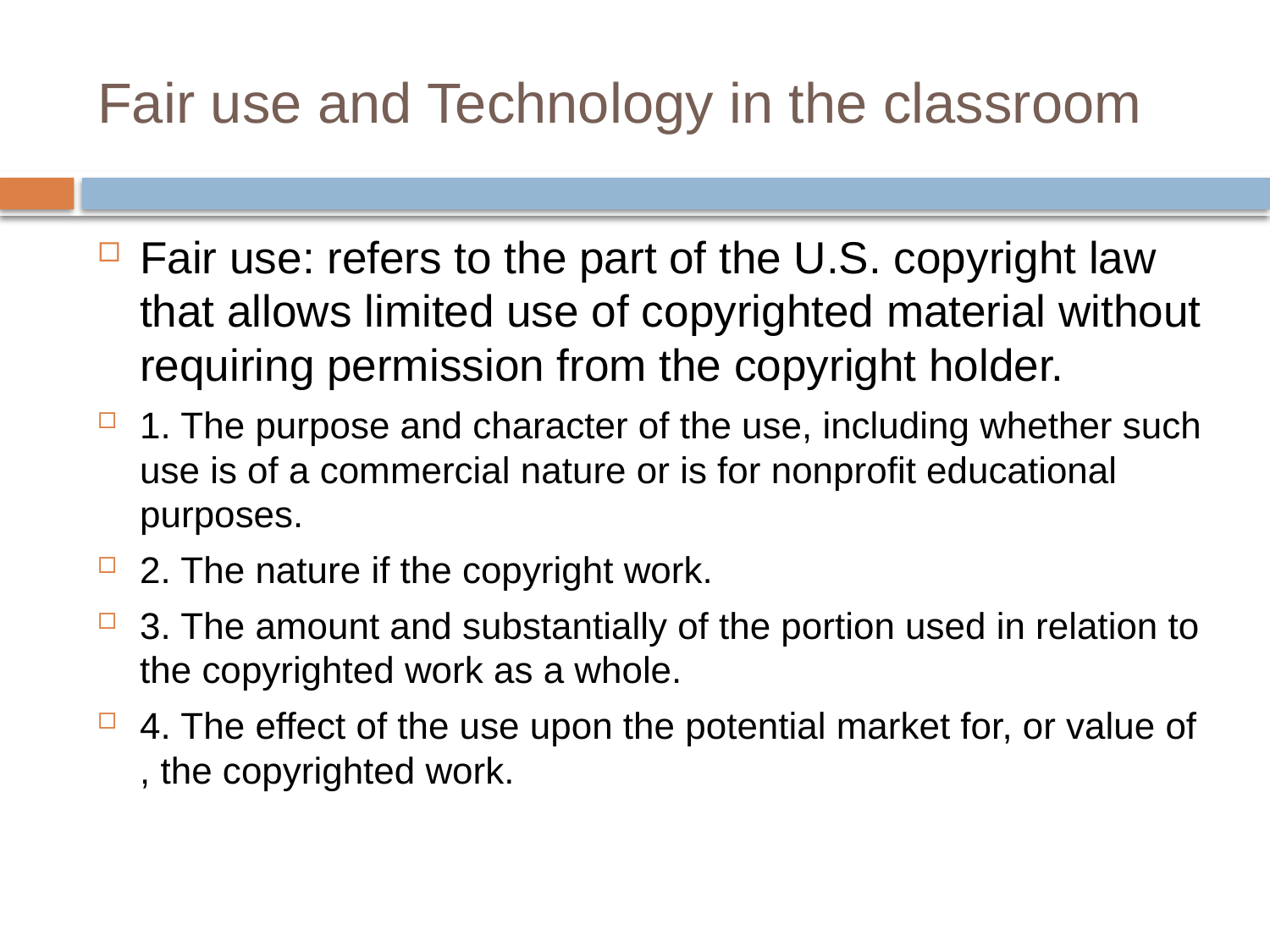

# Fair use and Technology in the classroom
Fair use: refers to the part of the U.S. copyright law that allows limited use of copyrighted material without requiring permission from the copyright holder.
1. The purpose and character of the use, including whether such use is of a commercial nature or is for nonprofit educational purposes.
2. The nature if the copyright work.
3. The amount and substantially of the portion used in relation to the copyrighted work as a whole.
4. The effect of the use upon the potential market for, or value of , the copyrighted work.